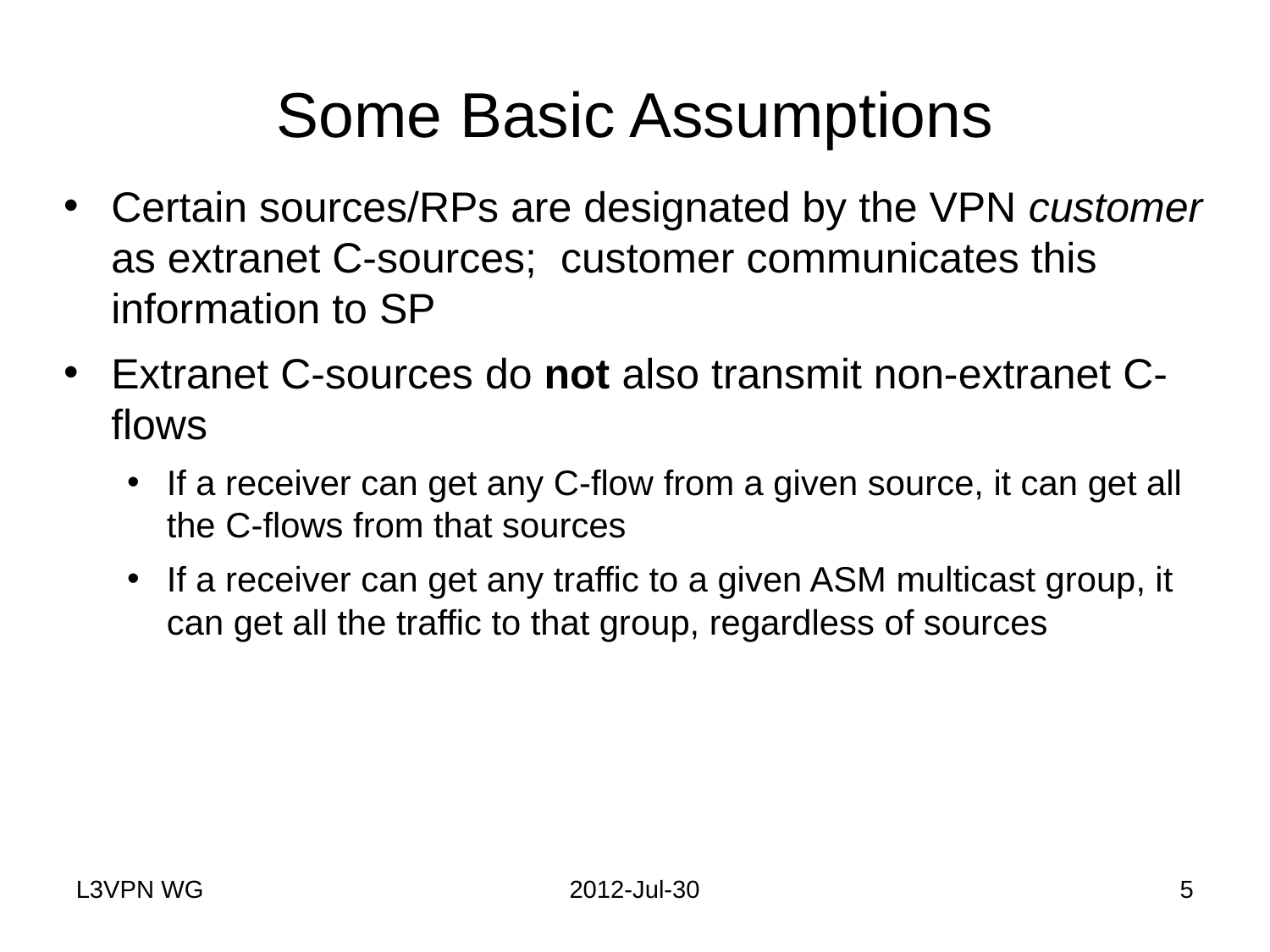

# Some Basic Assumptions
Certain sources/RPs are designated by the VPN customer as extranet C-sources;  customer communicates this information to SP
Extranet C-sources do not also transmit non-extranet C-flows
If a receiver can get any C-flow from a given source, it can get all the C-flows from that sources
If a receiver can get any traffic to a given ASM multicast group, it can get all the traffic to that group, regardless of sources

L3VPN WG
2012-Jul-30
5